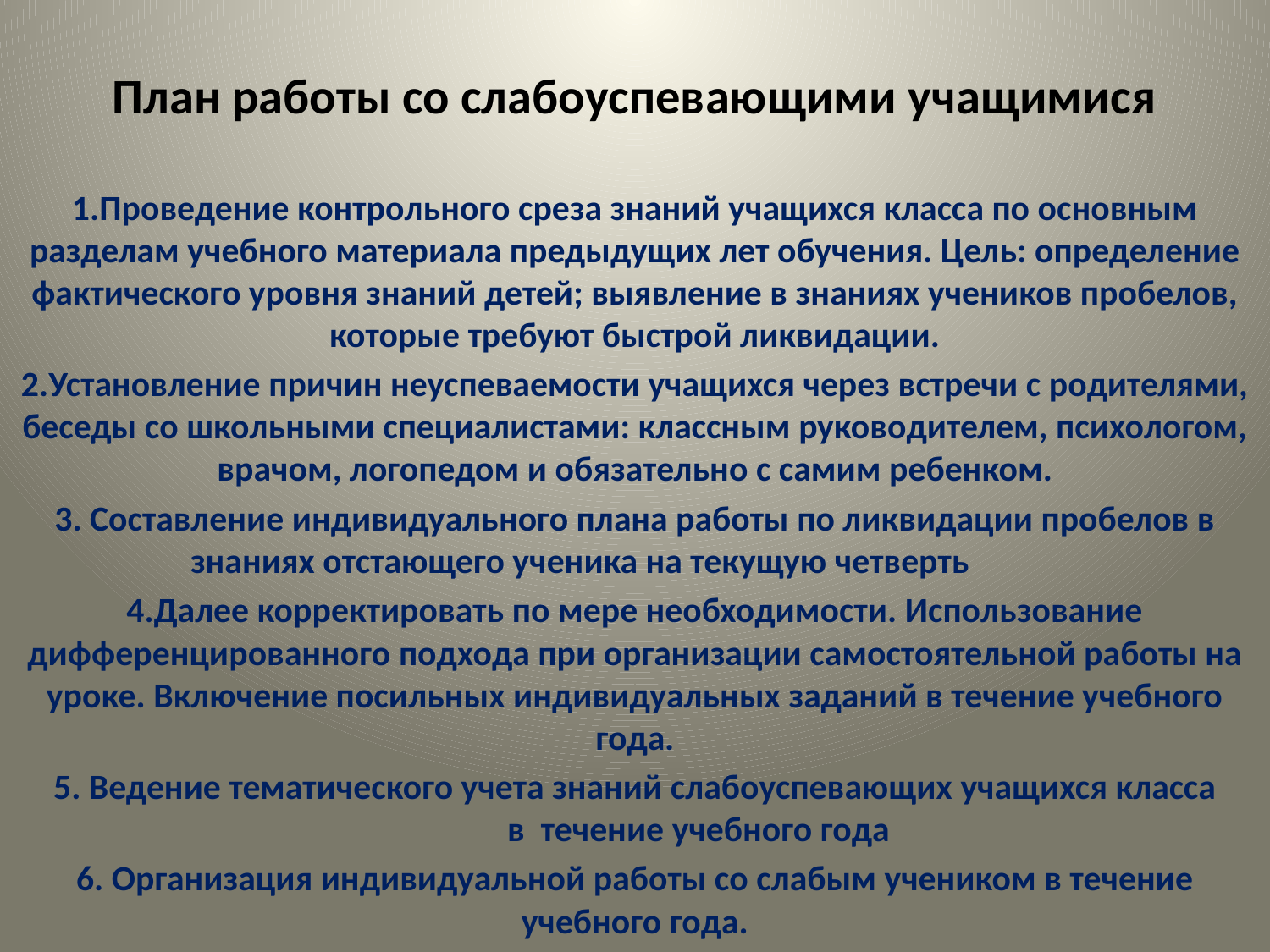

# План работы со слабоуспевающими учащимися
1.Проведение контрольного среза знаний учащихся класса по основным разделам учебного материала предыдущих лет обучения. Цель: определение фактического уровня знаний детей; выявление в знаниях учеников пробелов, которые требуют быстрой ликвидации.
2.Установление причин неуспеваемости учащихся через встречи с родителями, беседы со школьными специалистами: классным руководителем, психологом, врачом, логопедом и обязательно с самим ребенком.
3. Составление индивидуального плана работы по ликвидации пробелов в знаниях отстающего ученика на текущую четверть
4.Далее корректировать по мере необходимости. Использование дифференцированного подхода при организации самостоятельной работы на уроке. Включение посильных индивидуальных заданий в течение учебного года.
5. Ведение тематического учета знаний слабоуспевающих учащихся класса	в  течение учебного года
6. Организация индивидуальной работы со слабым учеником в течение учебного года.